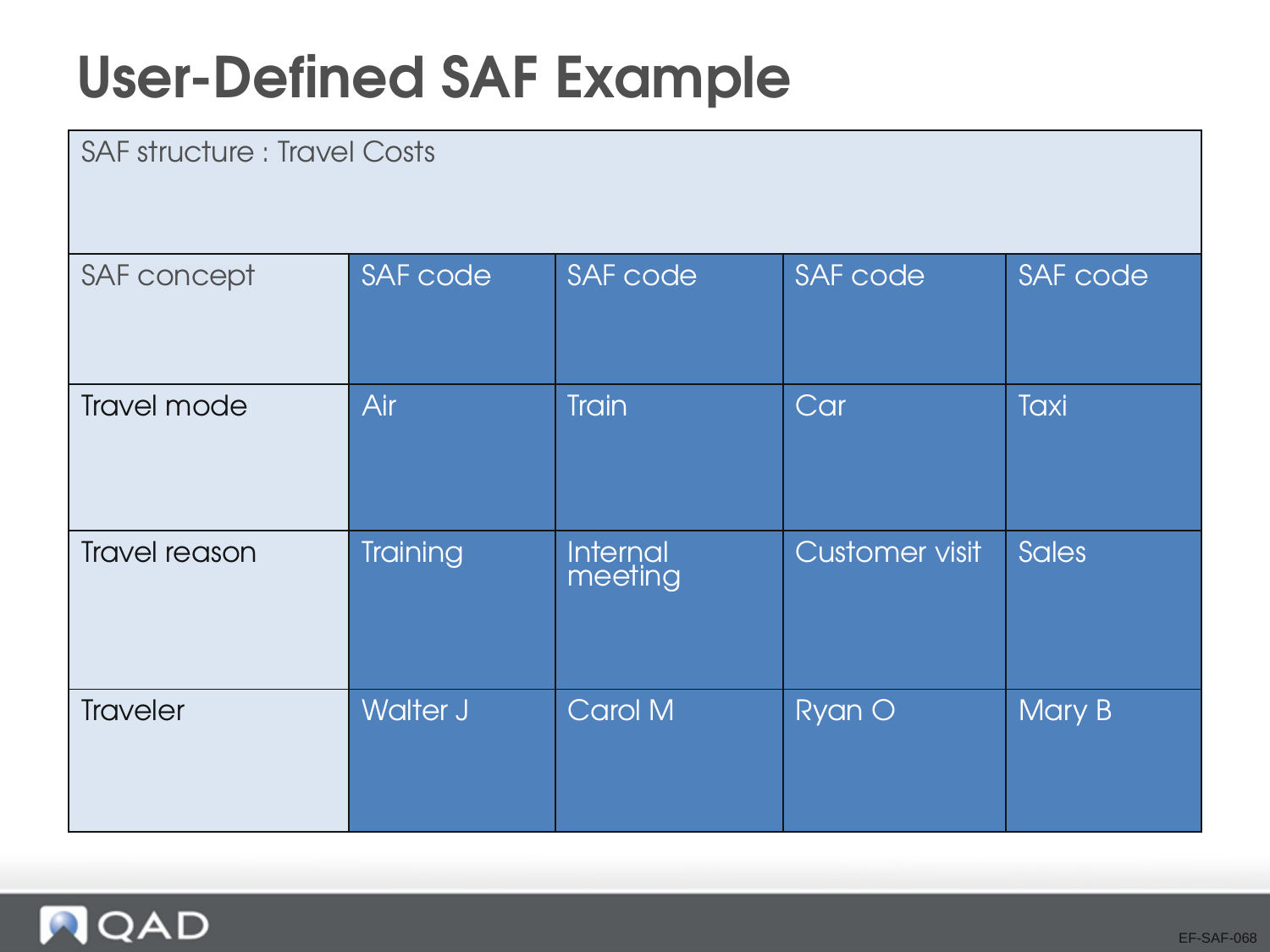

# User-Defined SAF Example
| SAF structure : Travel Costs |  |  |  |  |
| --- | --- | --- | --- | --- |
| SAF concept | SAF code | SAF code | SAF code | SAF code |
| Travel mode | Air | Train | Car | Taxi |
| Travel reason | Training | Internal meeting | Customer visit | Sales |
| Traveler | Walter J | Carol M | Ryan O | Mary B |
EF-SAF-068